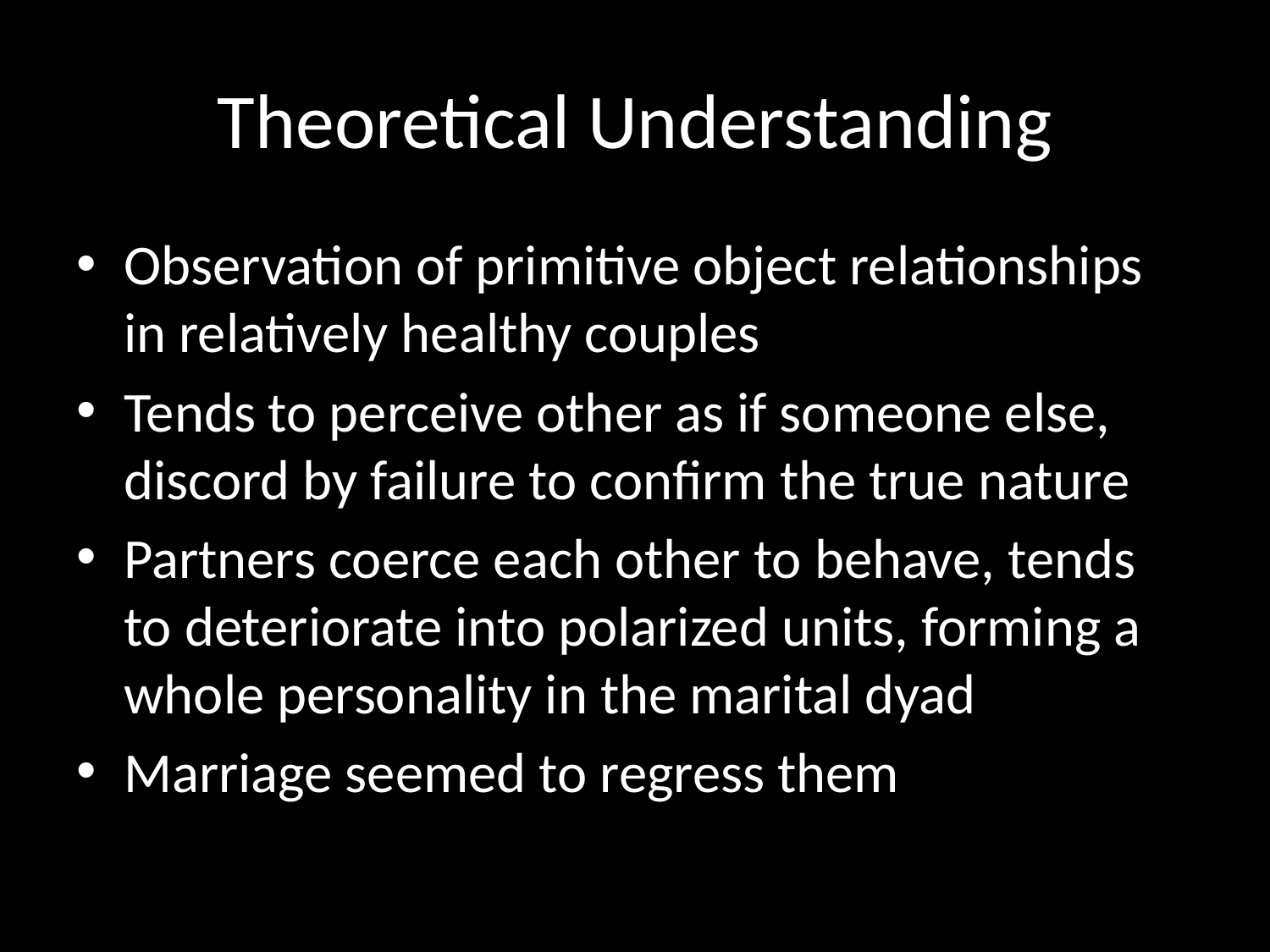

# Theoretical Understanding
Observation of primitive object relationships in relatively healthy couples
Tends to perceive other as if someone else, discord by failure to confirm the true nature
Partners coerce each other to behave, tends to deteriorate into polarized units, forming a whole personality in the marital dyad
Marriage seemed to regress them